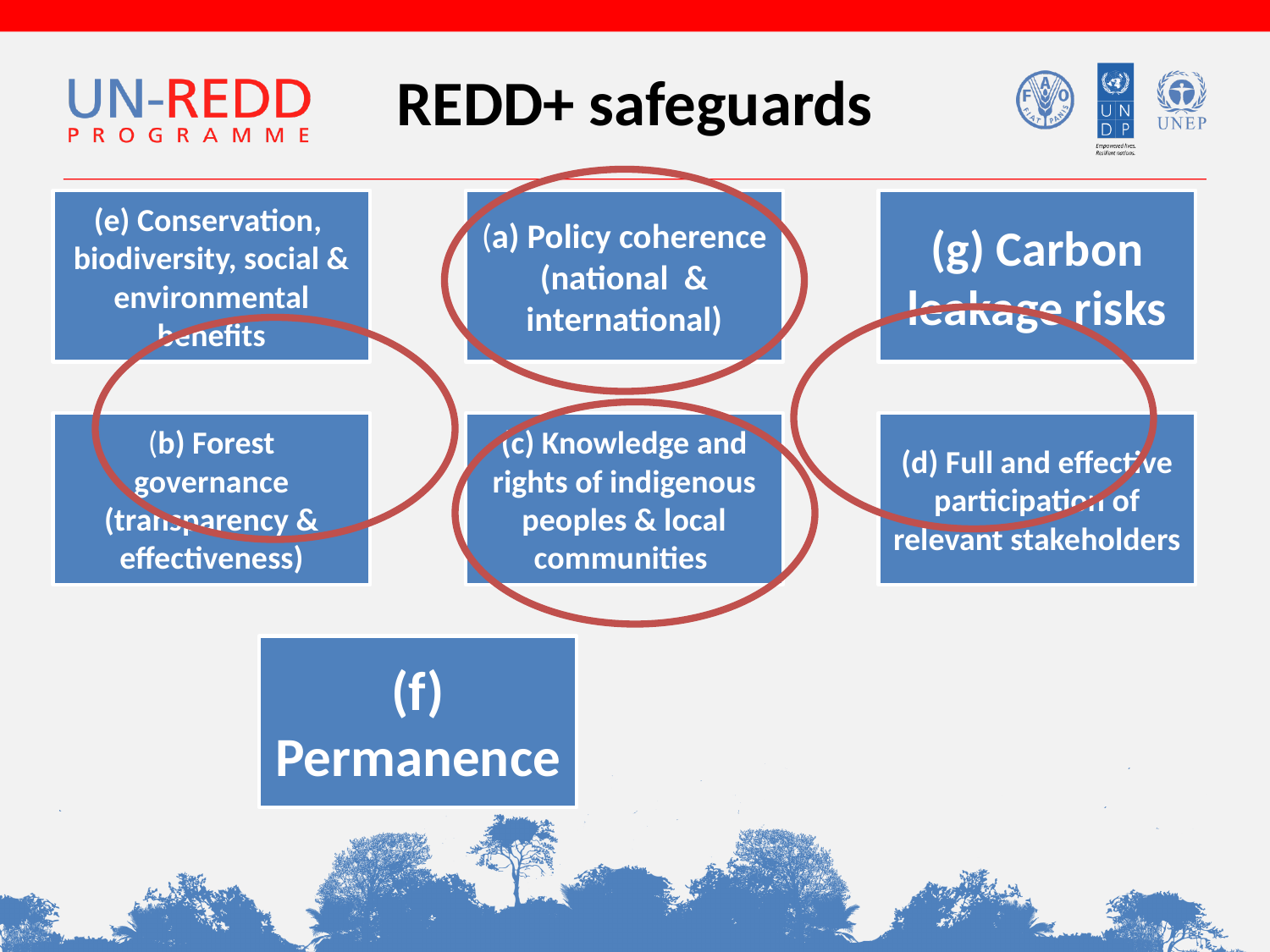

# REDD+ safeguards

(e) Conservation,  biodiversity, social & environmental benefits
(a) Policy coherence (national  & international)
(g) Carbon leakage risks
(b) Forest governance (transparency & effectiveness)
(c) Knowledge and rights of indigenous peoples & local communities
(d) Full and effective participation of relevant stakeholders
(f) Permanence